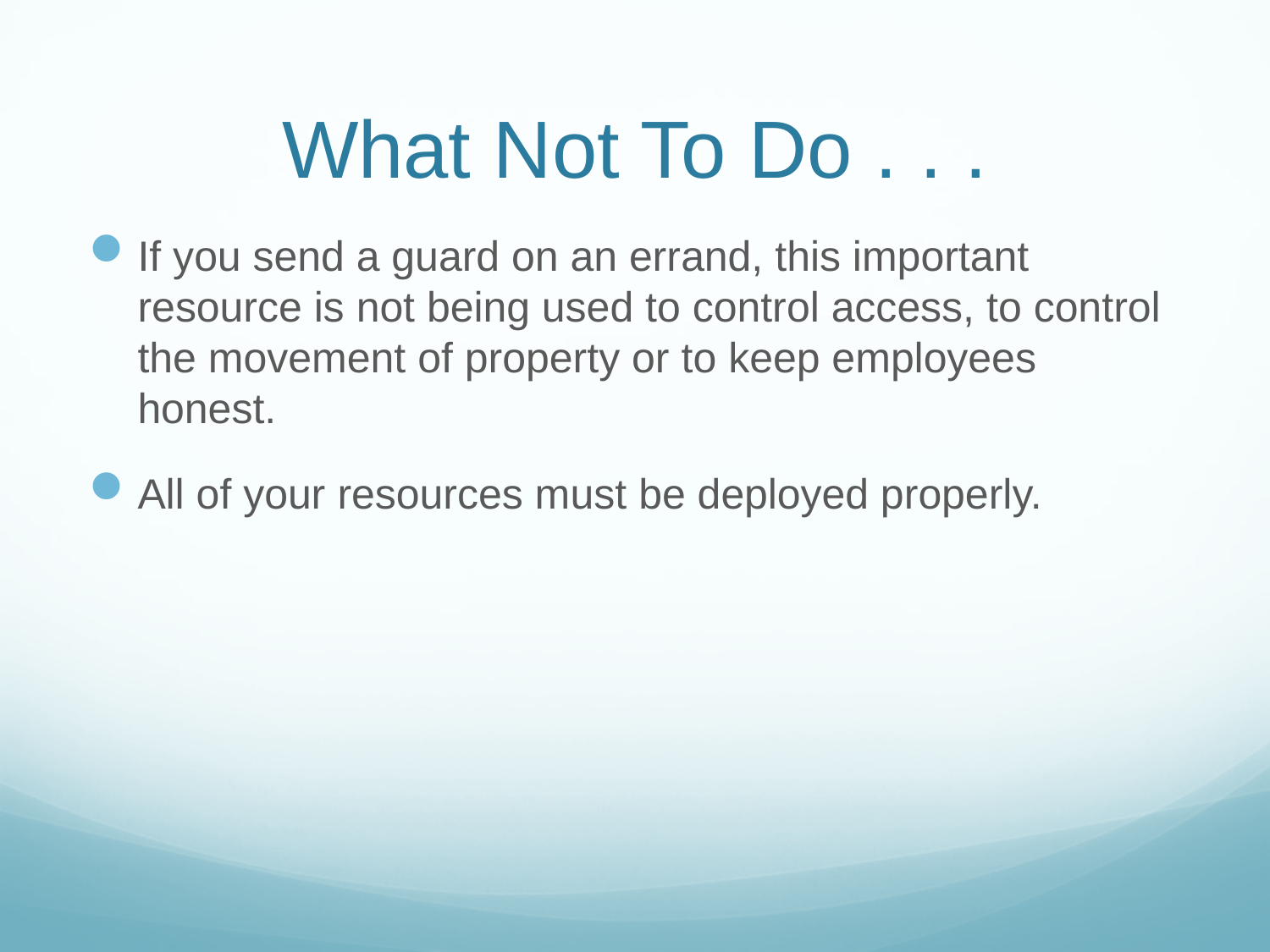

# What Not To Do . . .
If you send a guard on an errand, this important resource is not being used to control access, to control the movement of property or to keep employees honest.
All of your resources must be deployed properly.